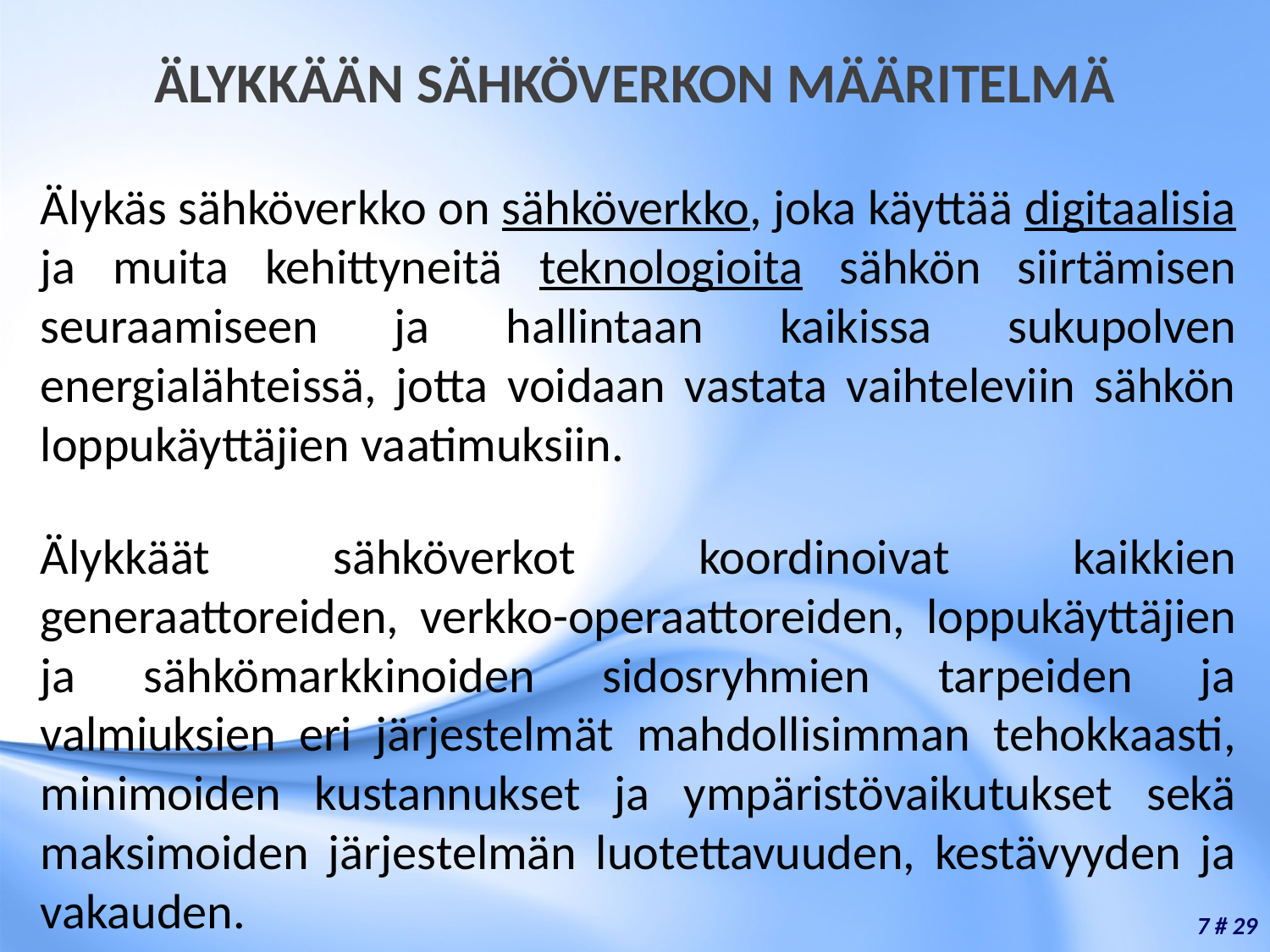

# ÄLYKKÄÄN SÄHKÖVERKON MÄÄRITELMÄ
Älykäs sähköverkko on sähköverkko, joka käyttää digitaalisia ja muita kehittyneitä teknologioita sähkön siirtämisen seuraamiseen ja hallintaan kaikissa sukupolven energialähteissä, jotta voidaan vastata vaihteleviin sähkön loppukäyttäjien vaatimuksiin.
Älykkäät sähköverkot koordinoivat kaikkien generaattoreiden, verkko-operaattoreiden, loppukäyttäjien ja sähkömarkkinoiden sidosryhmien tarpeiden ja valmiuksien eri järjestelmät mahdollisimman tehokkaasti, minimoiden kustannukset ja ympäristövaikutukset sekä maksimoiden järjestelmän luotettavuuden, kestävyyden ja vakauden.
7 # 29